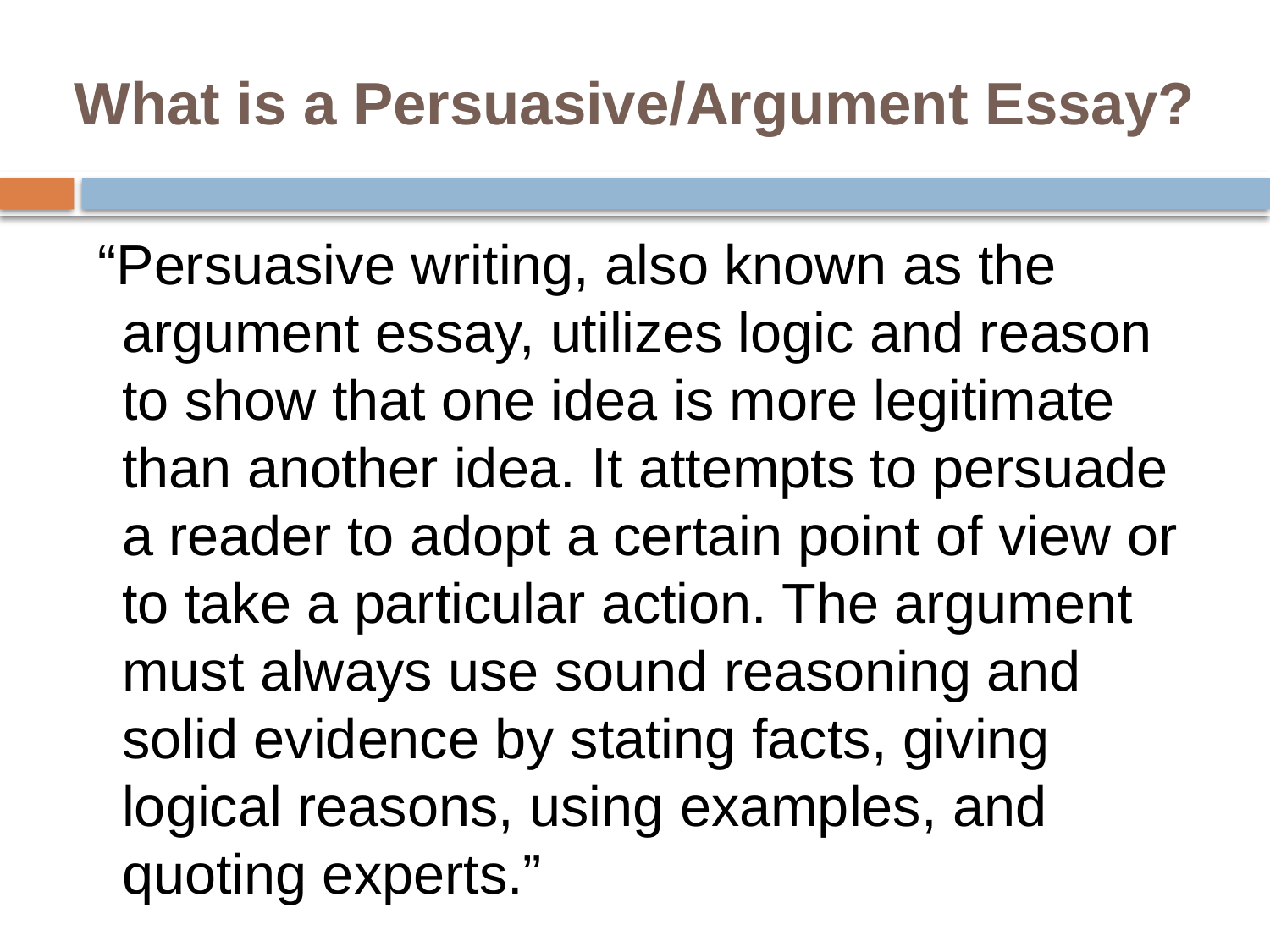

# What is a Persuasive/Argument Essay?
“Persuasive writing, also known as the argument essay, utilizes logic and reason to show that one idea is more legitimate than another idea. It attempts to persuade a reader to adopt a certain point of view or to take a particular action. The argument must always use sound reasoning and solid evidence by stating facts, giving logical reasons, using examples, and quoting experts.”